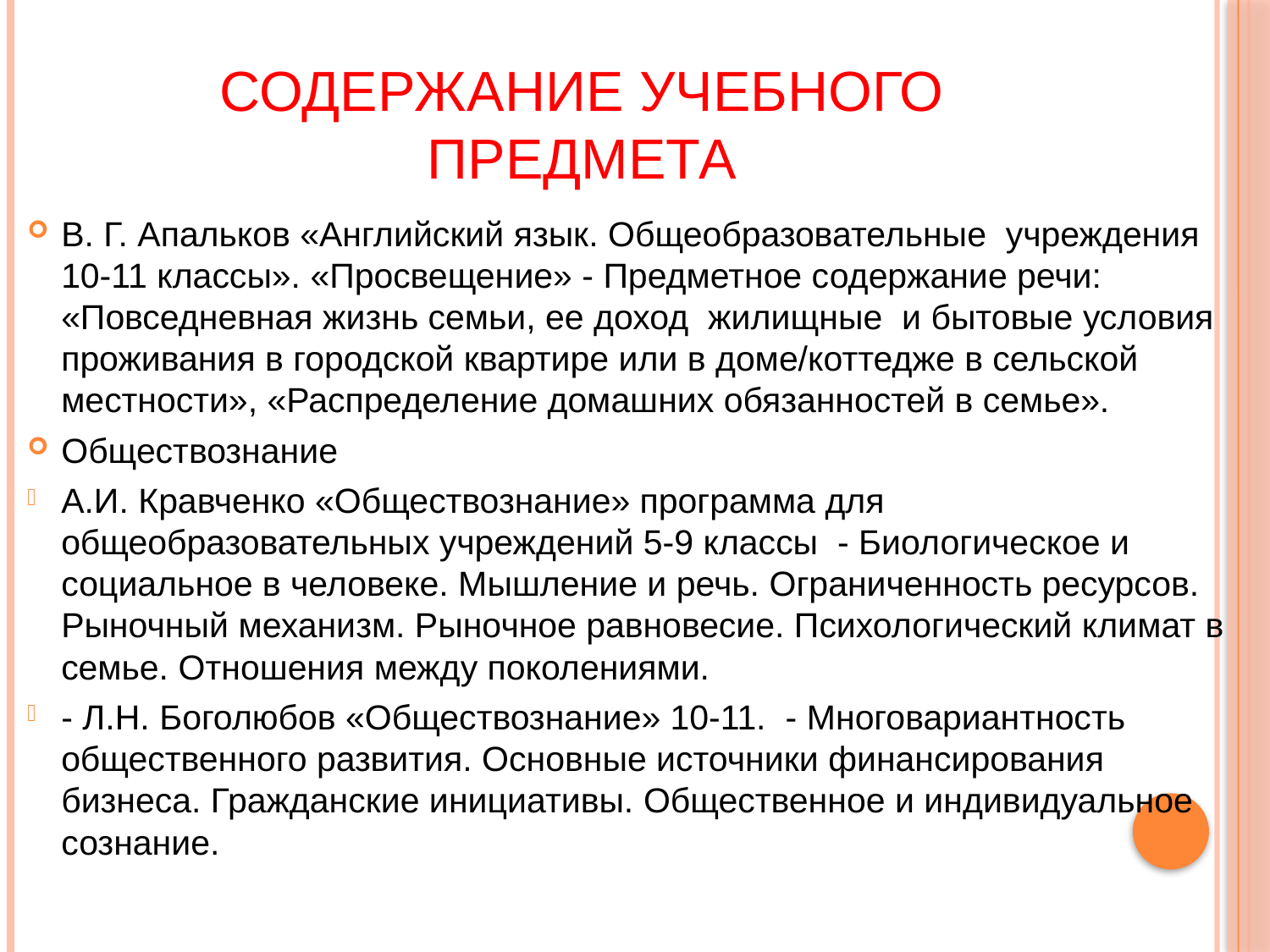

# Содержание учебного предмета
В. Г. Апальков «Английский язык. Общеобразовательные  учреждения 10-11 классы». «Просвещение» - Предметное содержание речи: «Повседневная жизнь семьи, ее доход  жилищные  и бытовые условия проживания в городской квартире или в доме/коттедже в сельской местности», «Распределение домашних обязанностей в семье».
Обществознание
А.И. Кравченко «Обществознание» программа для общеобразовательных учреждений 5-9 классы  - Биологическое и социальное в человеке. Мышление и речь. Ограниченность ресурсов. Рыночный механизм. Рыночное равновесие. Психологический климат в семье. Отношения между поколениями.
- Л.Н. Боголюбов «Обществознание» 10-11.  - Многовариантность общественного развития. Основные источники финансирования бизнеса. Гражданские инициативы. Общественное и индивидуальное сознание.